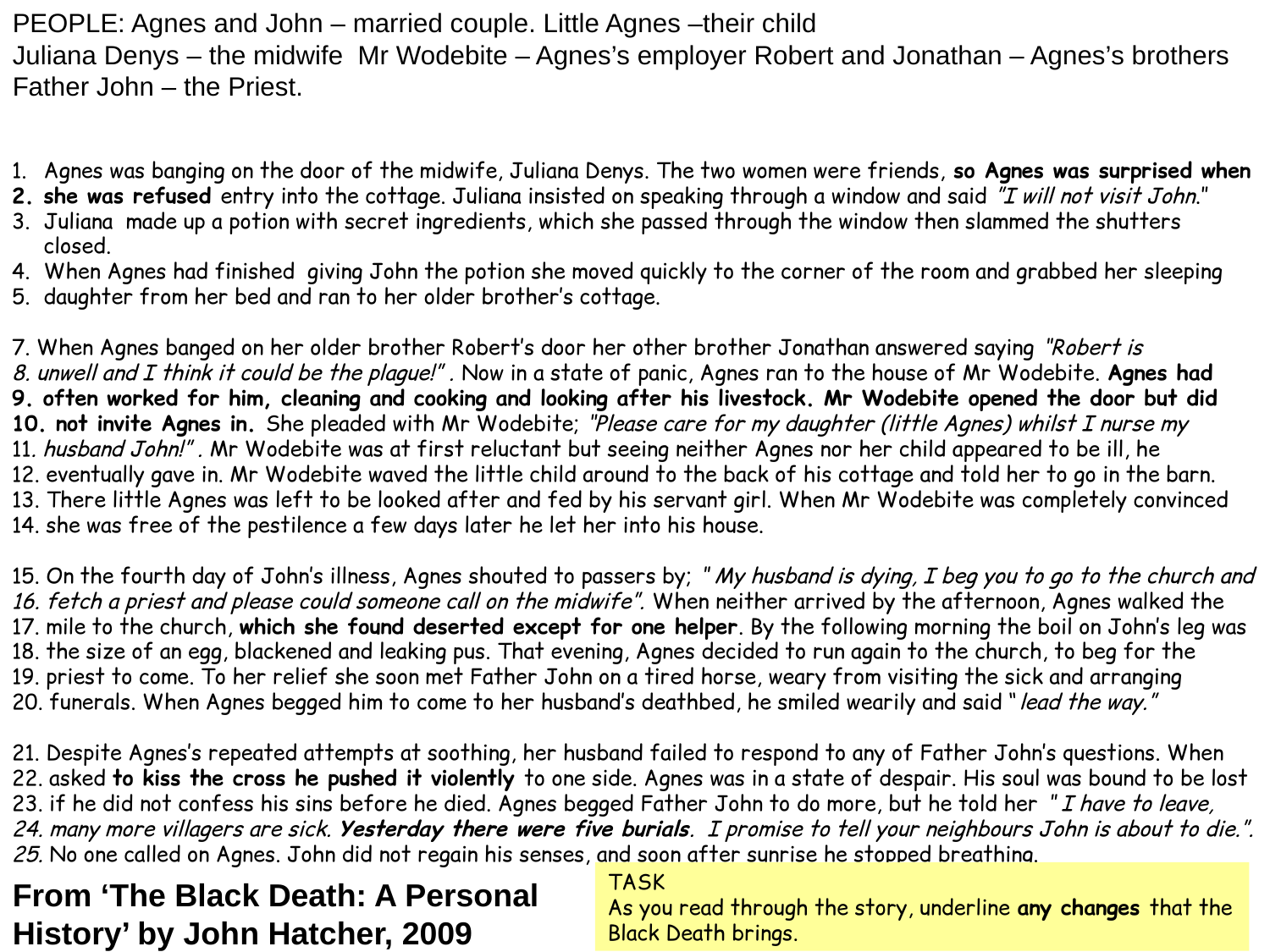

PEOPLE: Agnes and John – married couple. Little Agnes –their child
Juliana Denys – the midwife  Mr Wodebite – Agnes’s employer Robert and Jonathan – Agnes’s brothers
Father John – the Priest.
Agnes was banging on the door of the midwife, Juliana Denys. The two women were friends, so Agnes was surprised when
she was refused entry into the cottage. Juliana insisted on speaking through a window and said ”I will not visit John.”
Juliana  made up a potion with secret ingredients, which she passed through the window then slammed the shutters closed.
When Agnes had finished  giving John the potion she moved quickly to the corner of the room and grabbed her sleeping
daughter from her bed and ran to her older brother’s cottage.

7. When Agnes banged on her older brother Robert’s door her other brother Jonathan answered saying “Robert is
8. unwell and I think it could be the plague!” . Now in a state of panic, Agnes ran to the house of Mr Wodebite. Agnes had   9. often worked for him, cleaning and cooking and looking after his livestock. Mr Wodebite opened the door but did  10. not invite Agnes in. She pleaded with Mr Wodebite; “Please care for my daughter (little Agnes) whilst I nurse my       11. husband John!” . Mr Wodebite was at first reluctant but seeing neither Agnes nor her child appeared to be ill, he
12. eventually gave in. Mr Wodebite waved the little child around to the back of his cottage and told her to go in the barn.
13. There little Agnes was left to be looked after and fed by his servant girl. When Mr Wodebite was completely convinced
14. she was free of the pestilence a few days later he let her into his house.

15. On the fourth day of John’s illness, Agnes shouted to passers by; “ My husband is dying, I beg you to go to the church and
16. fetch a priest and please could someone call on the midwife”. When neither arrived by the afternoon, Agnes walked the
17. mile to the church, which she found deserted except for one helper. By the following morning the boil on John’s leg was
18. the size of an egg, blackened and leaking pus. That evening, Agnes decided to run again to the church, to beg for the
19. priest to come. To her relief she soon met Father John on a tired horse, weary from visiting the sick and arranging
20. funerals. When Agnes begged him to come to her husband’s deathbed, he smiled wearily and said “lead the way.”

21. Despite Agnes’s repeated attempts at soothing, her husband failed to respond to any of Father John’s questions. When
22. asked to kiss the cross he pushed it violently to one side. Agnes was in a state of despair. His soul was bound to be lost
23. if he did not confess his sins before he died. Agnes begged Father John to do more, but he told her “ I have to leave,
24. many more villagers are sick. Yesterday there were five burials.  I promise to tell your neighbours John is about to die.”.
25. No one called on Agnes. John did not regain his senses, and soon after sunrise he stopped breathing.
TASK
As you read through the story, underline any changes that the Black Death brings.
From ‘The Black Death: A Personal History’ by John Hatcher, 2009